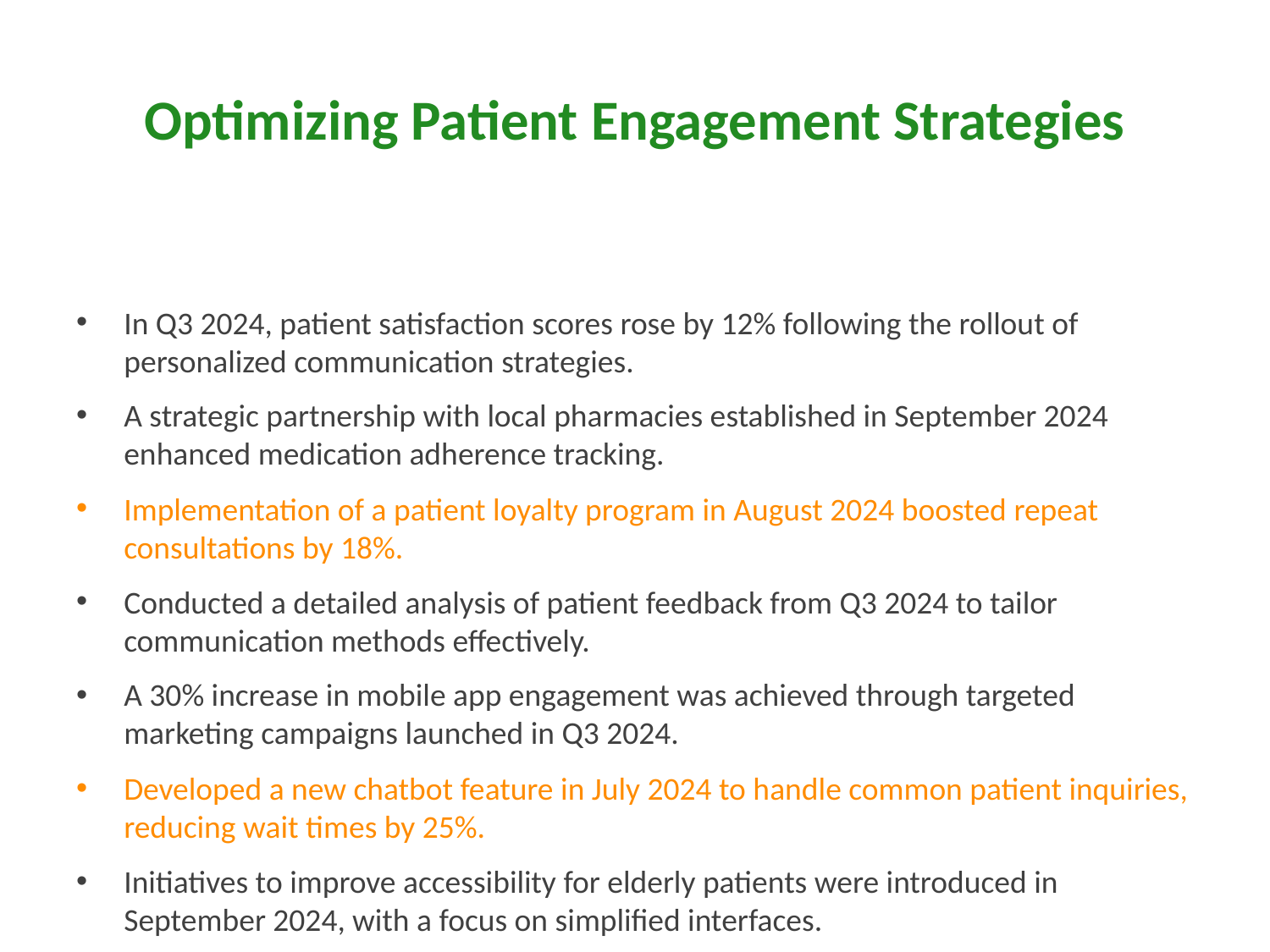

# Optimizing Patient Engagement Strategies

In Q3 2024, patient satisfaction scores rose by 12% following the rollout of personalized communication strategies.
A strategic partnership with local pharmacies established in September 2024 enhanced medication adherence tracking.
Implementation of a patient loyalty program in August 2024 boosted repeat consultations by 18%.
Conducted a detailed analysis of patient feedback from Q3 2024 to tailor communication methods effectively.
A 30% increase in mobile app engagement was achieved through targeted marketing campaigns launched in Q3 2024.
Developed a new chatbot feature in July 2024 to handle common patient inquiries, reducing wait times by 25%.
Initiatives to improve accessibility for elderly patients were introduced in September 2024, with a focus on simplified interfaces.